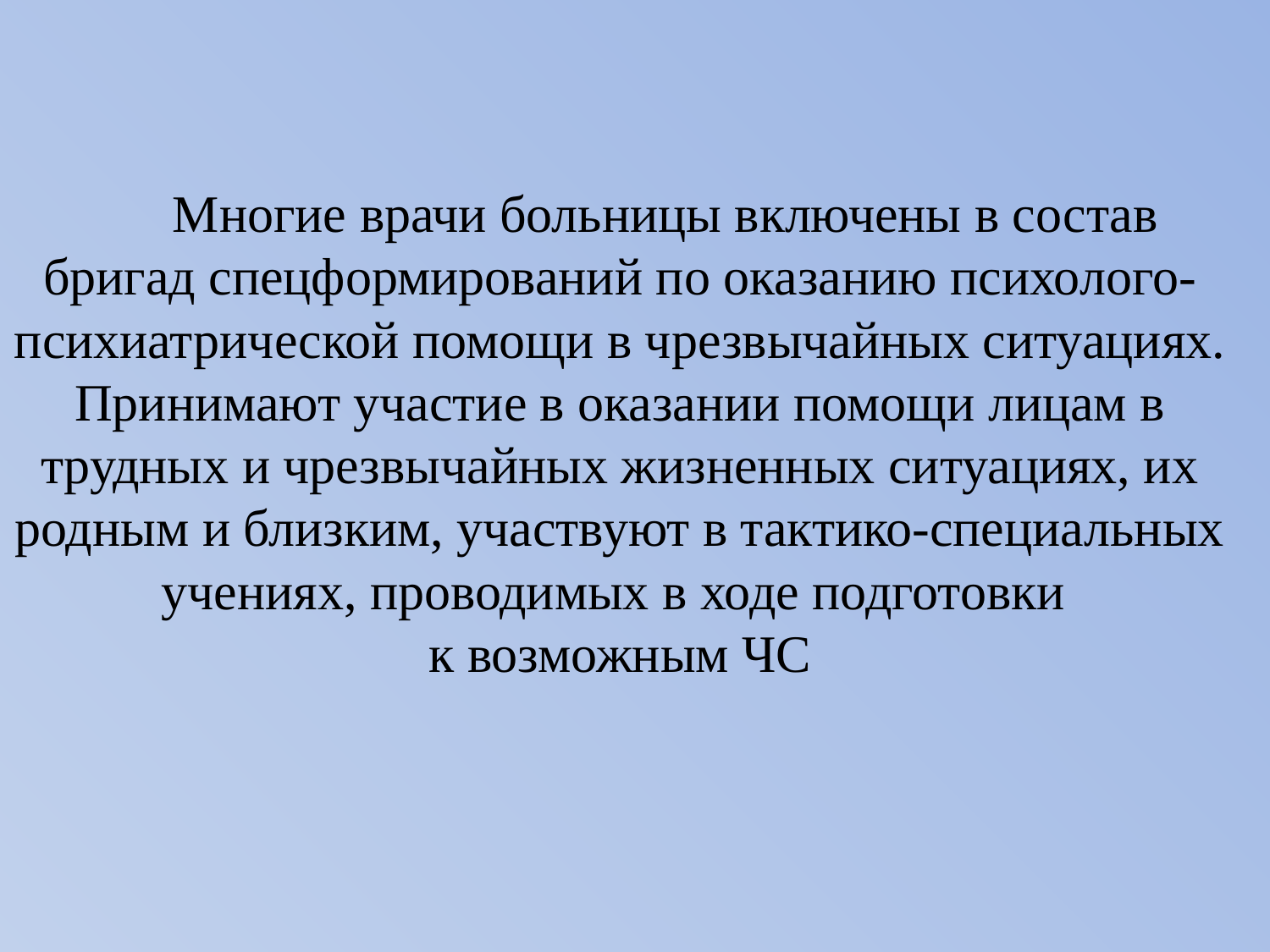

# Многие врачи больницы включены в состав бригад спецформирований по оказанию психолого-психиатрической помощи в чрезвычайных ситуациях. Принимают участие в оказании помощи лицам в трудных и чрезвычайных жизненных ситуациях, их родным и близким, участвуют в тактико-специальных учениях, проводимых в ходе подготовки к возможным ЧС